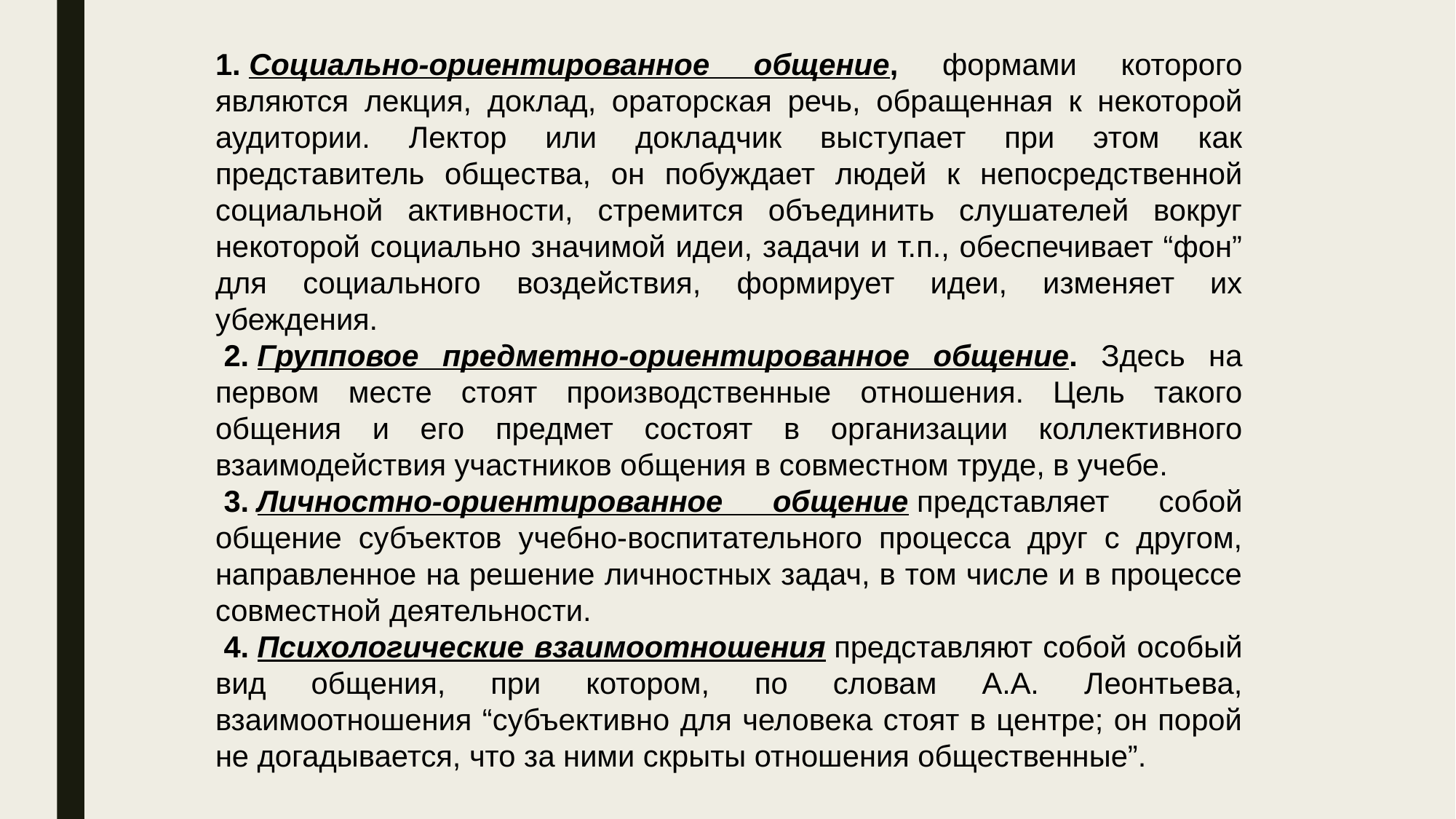

1. Социально-ориентированное общение, формами которого являются лекция, доклад, ораторская речь, обращенная к некоторой аудитории. Лектор или докладчик выступает при этом как представитель общества, он побуждает людей к непосредственной социальной активности, стремится объединить слушателей вокруг некоторой социально значимой идеи, задачи и т.п., обеспечивает “фон” для социального воздействия, формирует идеи, изменяет их убеждения.
 2. Групповое предметно-ориентированное общение. Здесь на первом месте стоят производственные отношения. Цель такого общения и его предмет состоят в организации коллективного взаимодействия участников общения в совместном труде, в учебе.
 3. Личностно-ориентированное общение представляет собой общение субъектов учебно-воспитательного процесса друг с другом, направленное на решение личностных задач, в том числе и в процессе совместной деятельности.
 4. Психологические взаимоотношения представляют собой особый вид общения, при котором, по словам А.А. Леонтьева, взаимоотношения “субъективно для человека стоят в центре; он порой не догадывается, что за ними скрыты отношения общественные”.